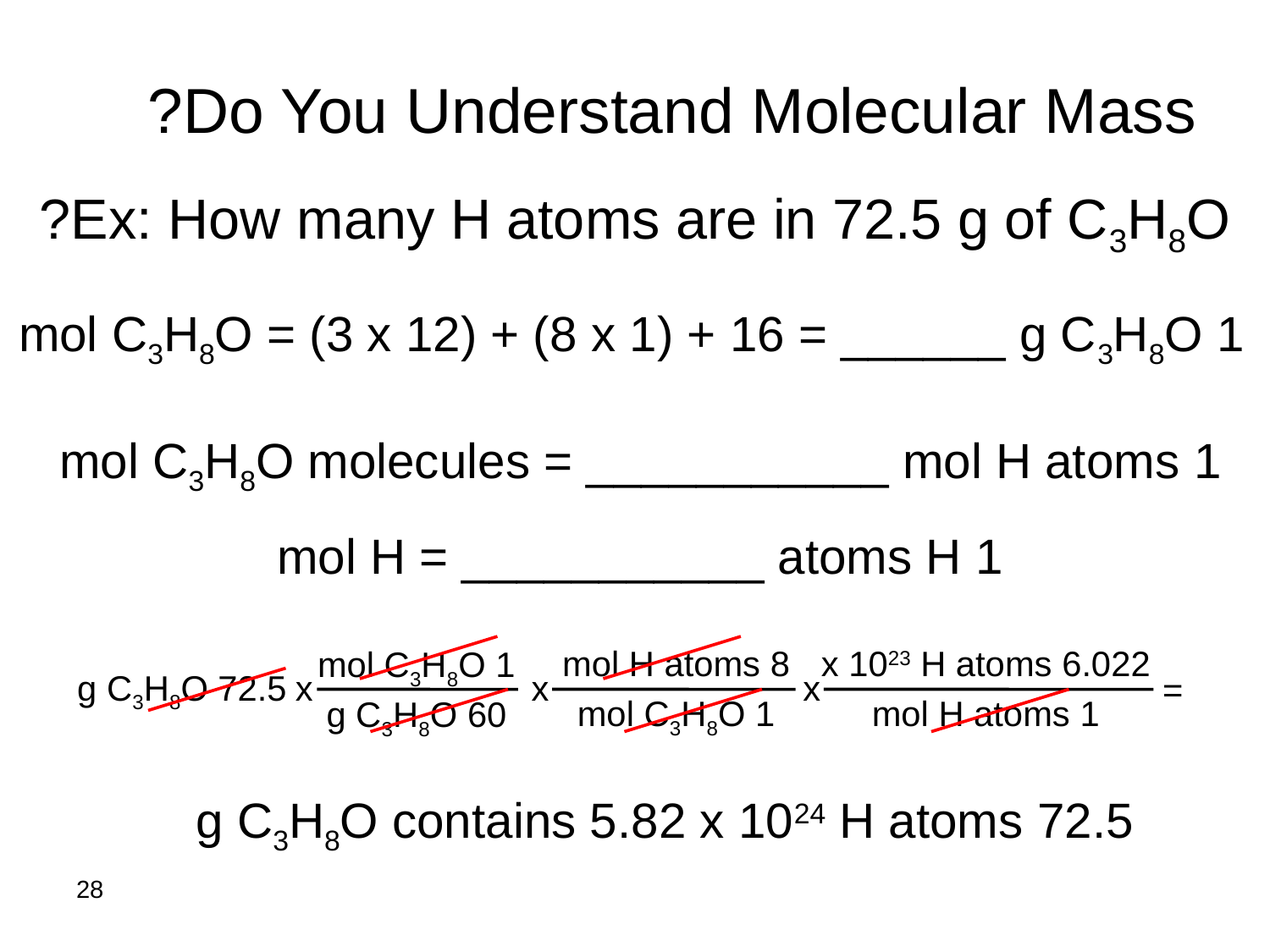

Do You Understand Molecular Mass?
Ex: How many H atoms are in 72.5 g of C3H8O?
1 mol C3H8O = (3 x 12) + (8 x 1) + 16 = ______ g C3H8O
1 mol C3H8O molecules = ___________ mol H atoms
1 mol H = ___________ atoms H
8 mol H atoms
x
1 mol C3H8O

6.022 x 1023 H atoms
x
=
1 mol H atoms

1 mol C3H8O
x
60 g C3H8O

72.5 g C3H8O

72.5 g C3H8O contains 5.82 x 1024 H atoms
28